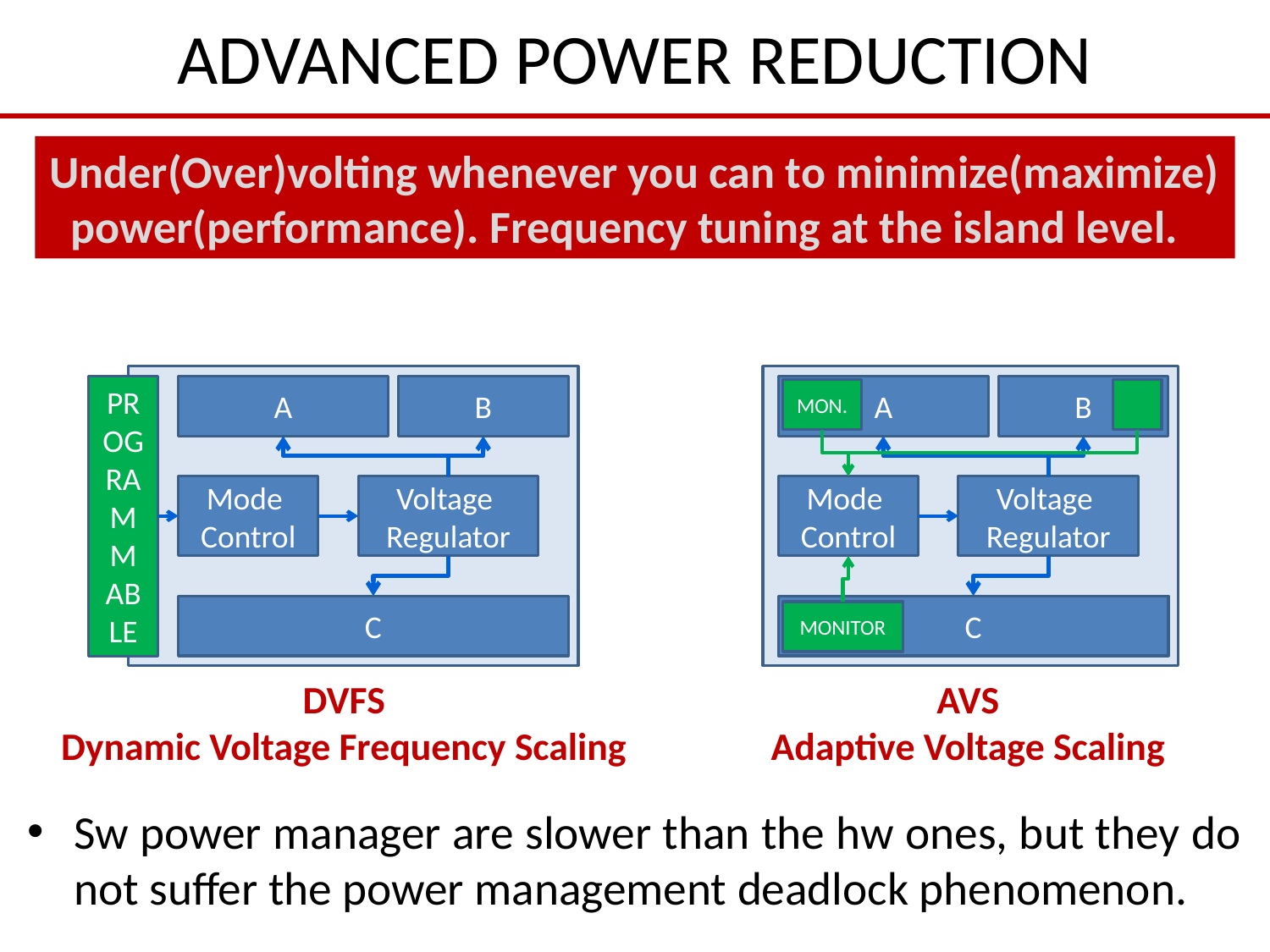

# ADVANCED POWER REDUCTION
Under(Over)volting whenever you can to minimize(maximize) power(performance). Frequency tuning at the island level.

PROGRAMMABLE
A
B
A
B
MON.

Mode
Control
Voltage
Regulator
Mode
Control
Voltage
Regulator
C
C
MONITOR
DVFS
Dynamic Voltage Frequency Scaling
AVS
Adaptive Voltage Scaling
Sw power manager are slower than the hw ones, but they do not suffer the power management deadlock phenomenon.